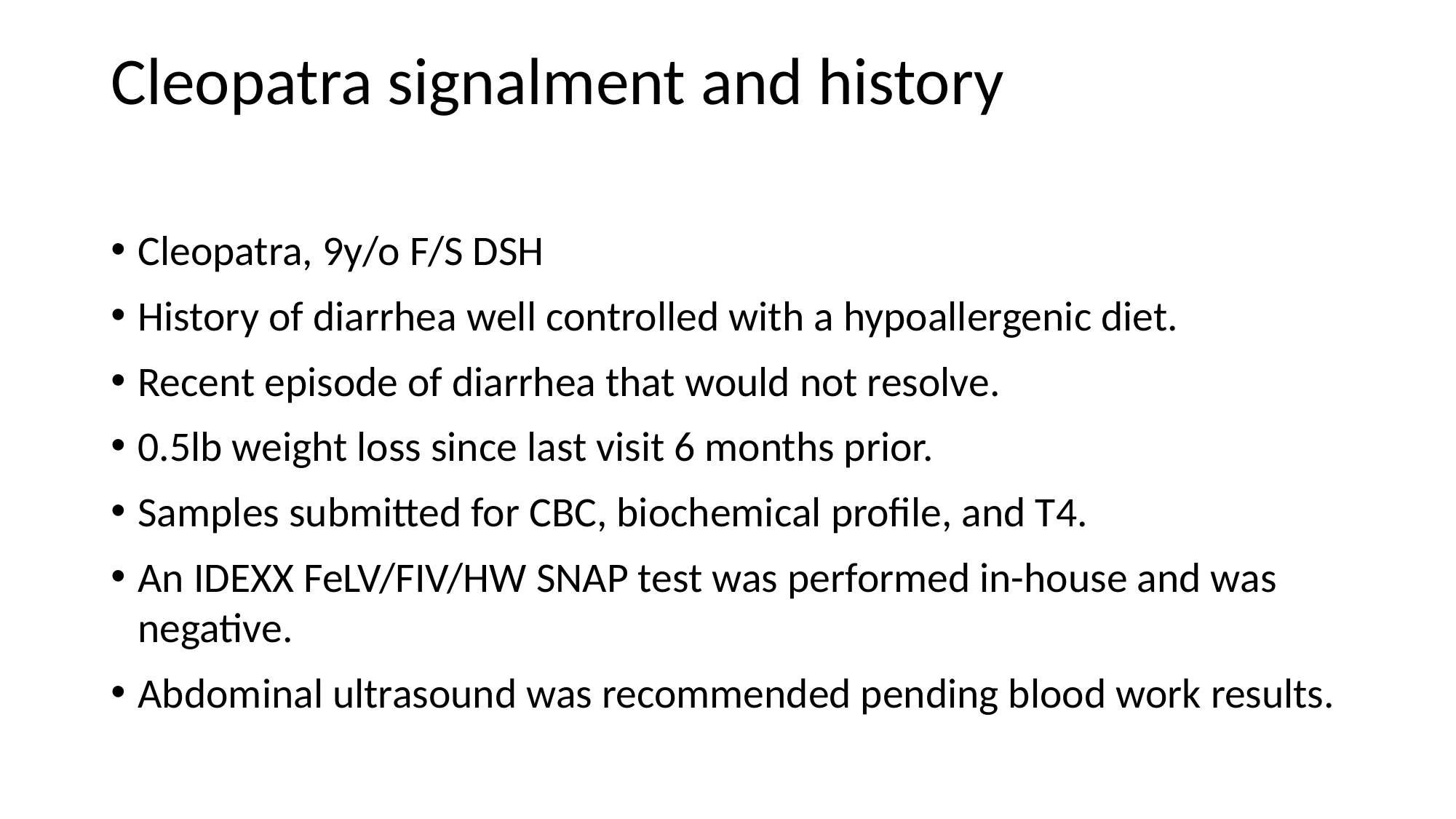

# Cleopatra signalment and history
Cleopatra, 9y/o F/S DSH
History of diarrhea well controlled with a hypoallergenic diet.
Recent episode of diarrhea that would not resolve.
0.5lb weight loss since last visit 6 months prior.
Samples submitted for CBC, biochemical profile, and T4.
An IDEXX FeLV/FIV/HW SNAP test was performed in-house and was negative.
Abdominal ultrasound was recommended pending blood work results.